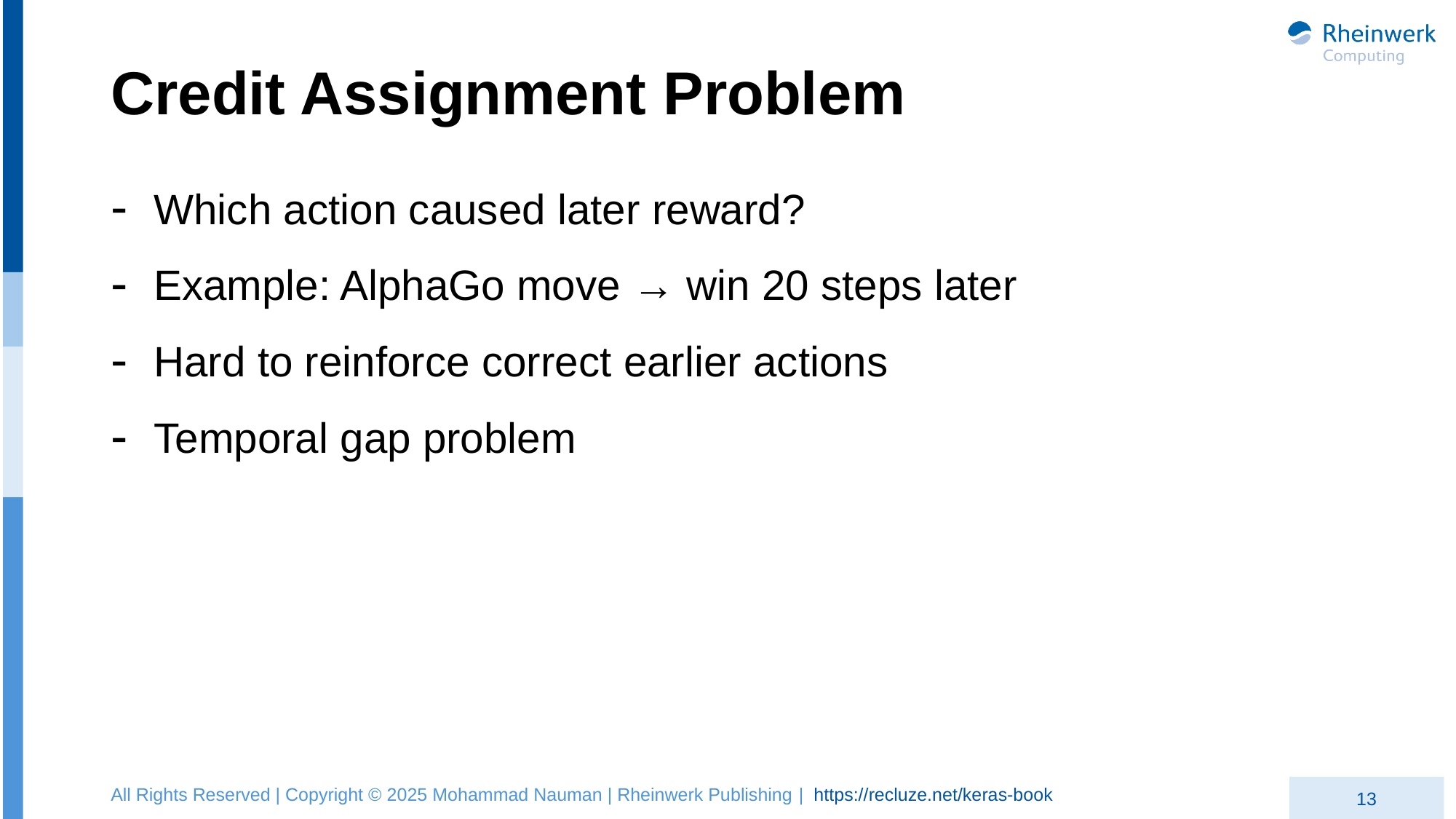

# Credit Assignment Problem
Which action caused later reward?
Example: AlphaGo move → win 20 steps later
Hard to reinforce correct earlier actions
Temporal gap problem